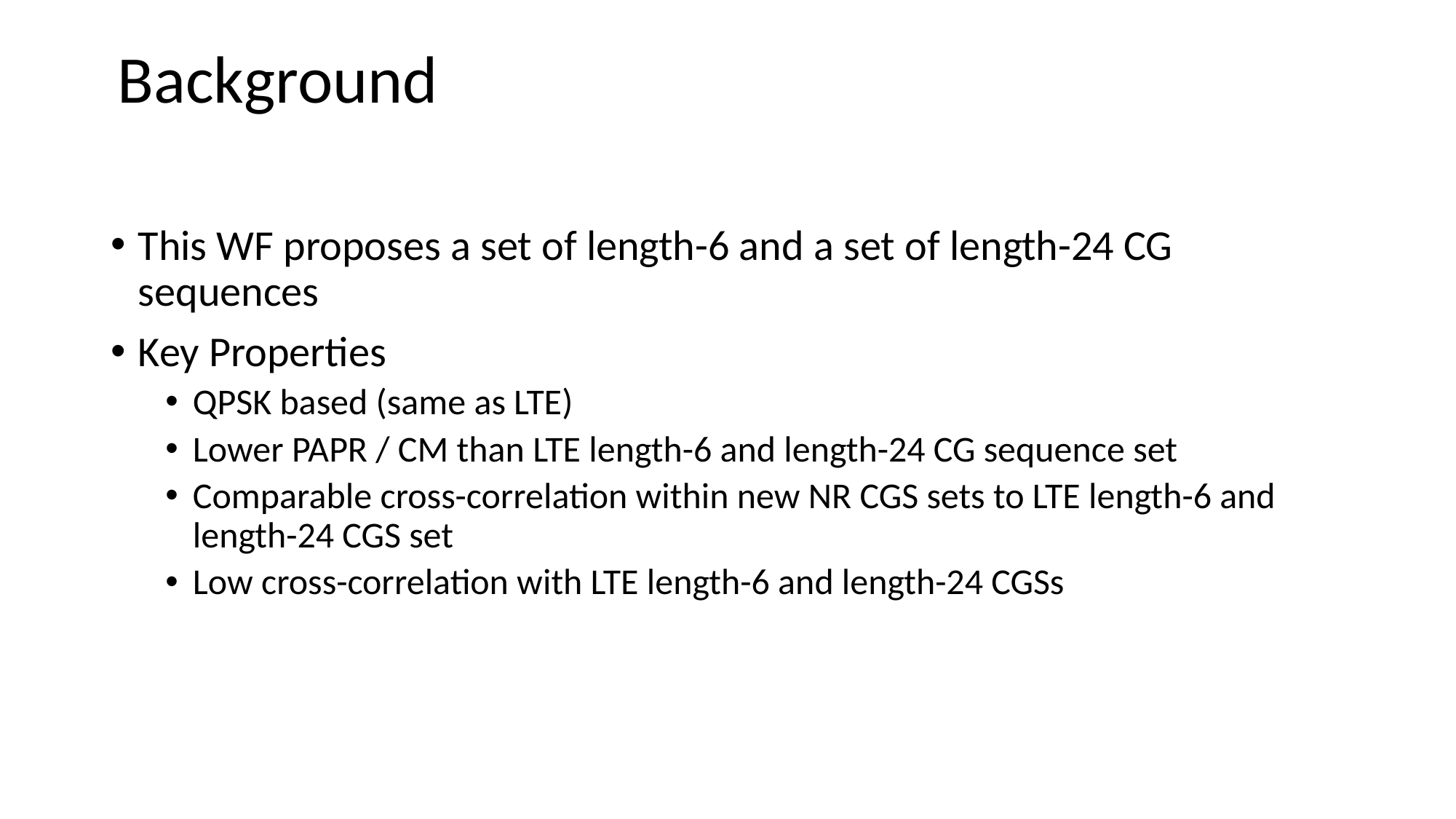

# Background
This WF proposes a set of length-6 and a set of length-24 CG sequences
Key Properties
QPSK based (same as LTE)
Lower PAPR / CM than LTE length-6 and length-24 CG sequence set
Comparable cross-correlation within new NR CGS sets to LTE length-6 and length-24 CGS set
Low cross-correlation with LTE length-6 and length-24 CGSs